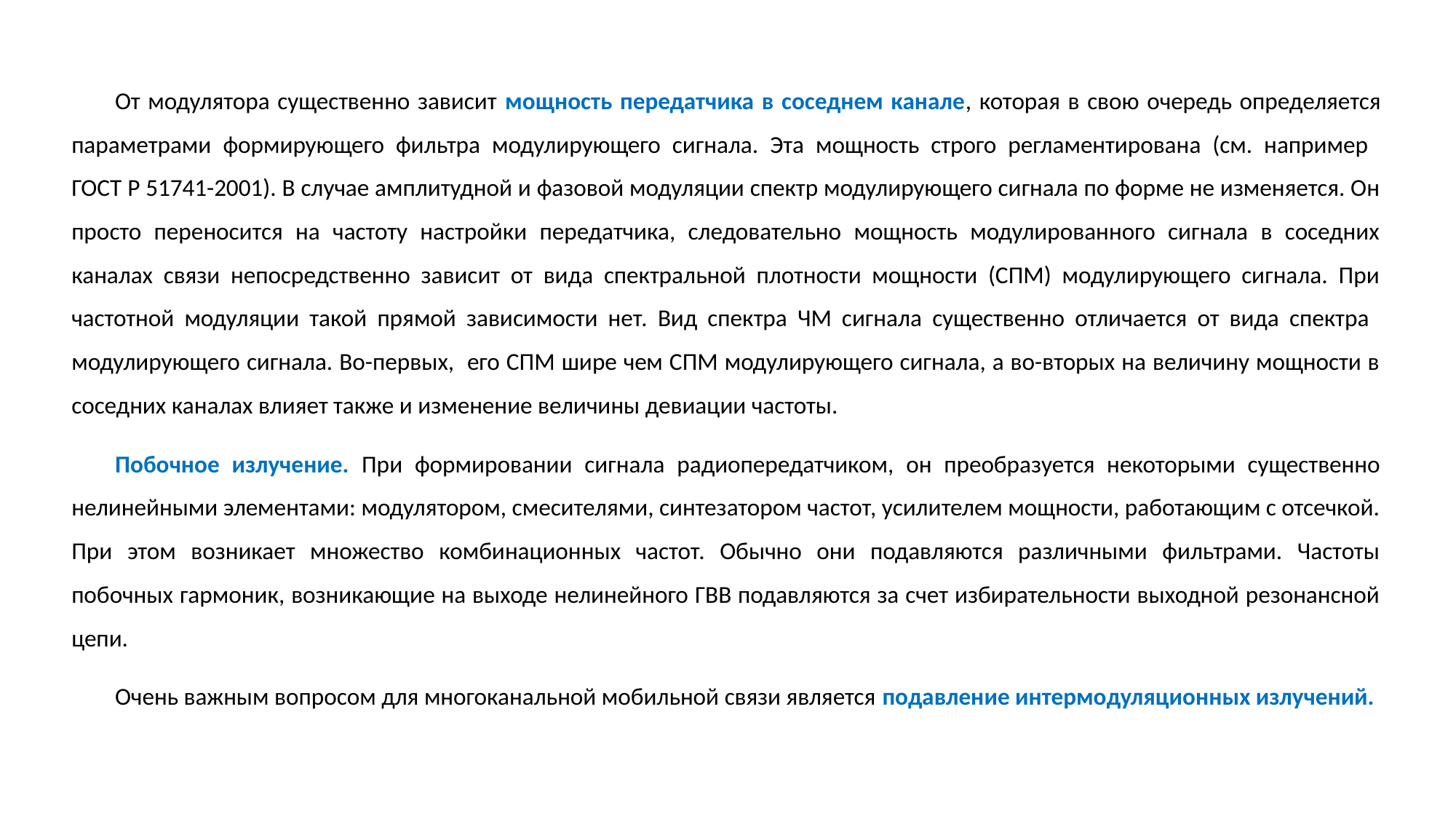

От модулятора существенно зависит мощность передатчика в соседнем канале, которая в свою очередь определяется параметрами формирующего фильтра модулирующего сигнала. Эта мощность строго регламентирована (см. например
ГОСТ Р 51741-2001). В случае амплитудной и фазовой модуляции спектр модулирующего сигнала по форме не изменяется. Он просто переносится на частоту настройки передатчика, следовательно мощность модулированного сигнала в соседних каналах связи непосредственно зависит от вида спектральной плотности мощности (СПМ) модулирующего сигнала. При частотной модуляции такой прямой зависимости нет. Вид спектра ЧМ сигнала существенно отличается от вида спектра  модулирующего сигнала. Во-первых,  его СПМ шире чем СПМ модулирующего сигнала, а во-вторых на величину мощности в соседних каналах влияет также и изменение величины девиации частоты.
Побочное излучение. При формировании сигнала радиопередатчиком, он преобразуется некоторыми существенно нелинейными элементами: модулятором, смесителями, синтезатором частот, усилителем мощности, работающим с отсечкой. При этом возникает множество комбинационных частот. Обычно они подавляются различными фильтрами. Частоты побочных гармоник, возникающие на выходе нелинейного ГВВ подавляются за счет избирательности выходной резонансной цепи.
Очень важным вопросом для многоканальной мобильной связи является подавление интермодуляционных излучений.